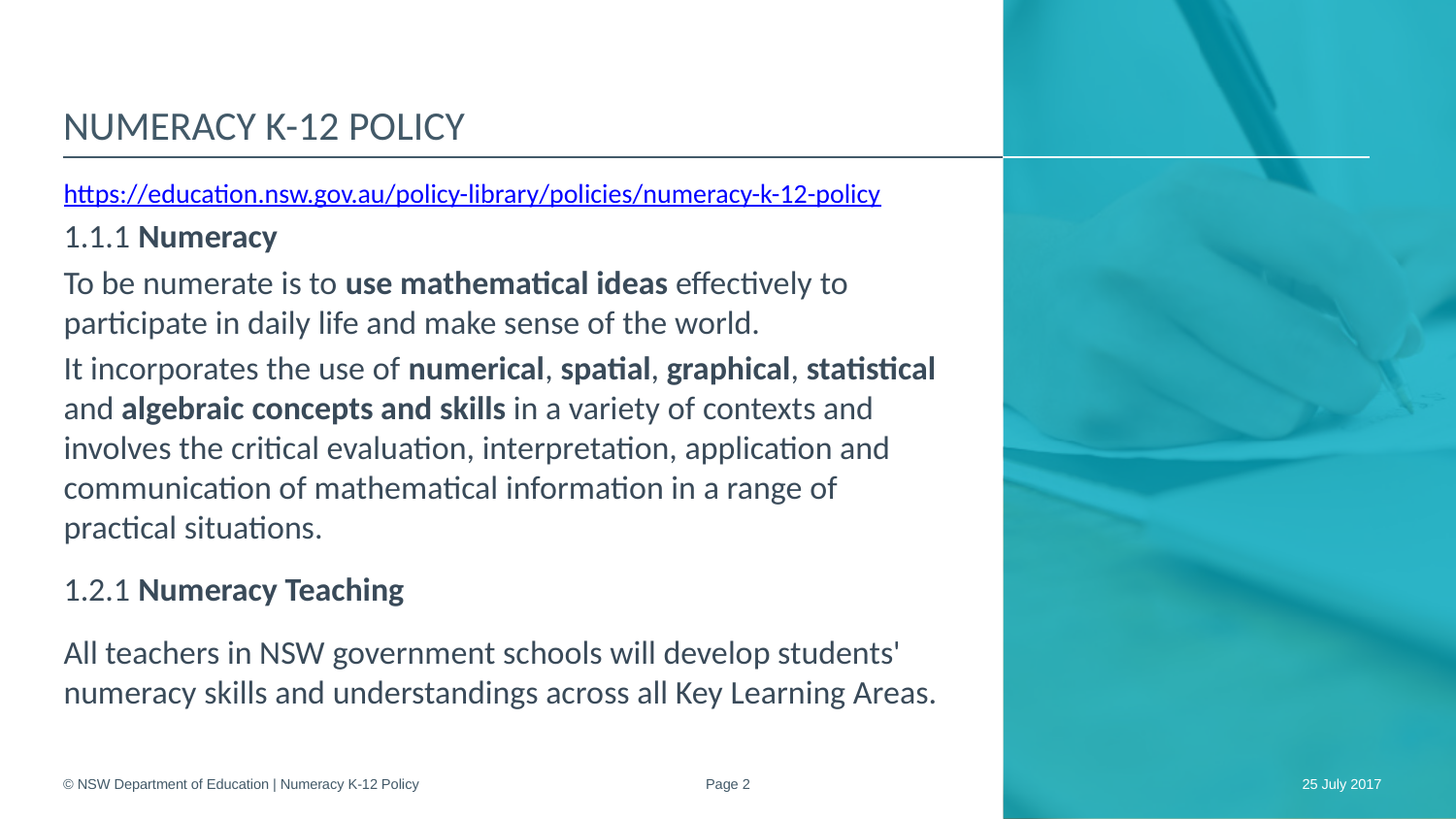

# Numeracy K-12 Policy
https://education.nsw.gov.au/policy-library/policies/numeracy-k-12-policy
1.1.1 Numeracy
To be numerate is to use mathematical ideas effectively to participate in daily life and make sense of the world.
It incorporates the use of numerical, spatial, graphical, statistical and algebraic concepts and skills in a variety of contexts and involves the critical evaluation, interpretation, application and communication of mathematical information in a range of practical situations.
1.2.1 Numeracy Teaching
All teachers in NSW government schools will develop students' numeracy skills and understandings across all Key Learning Areas.

© NSW Department of Education | Numeracy K-12 Policy
Page 2
25 July 2017